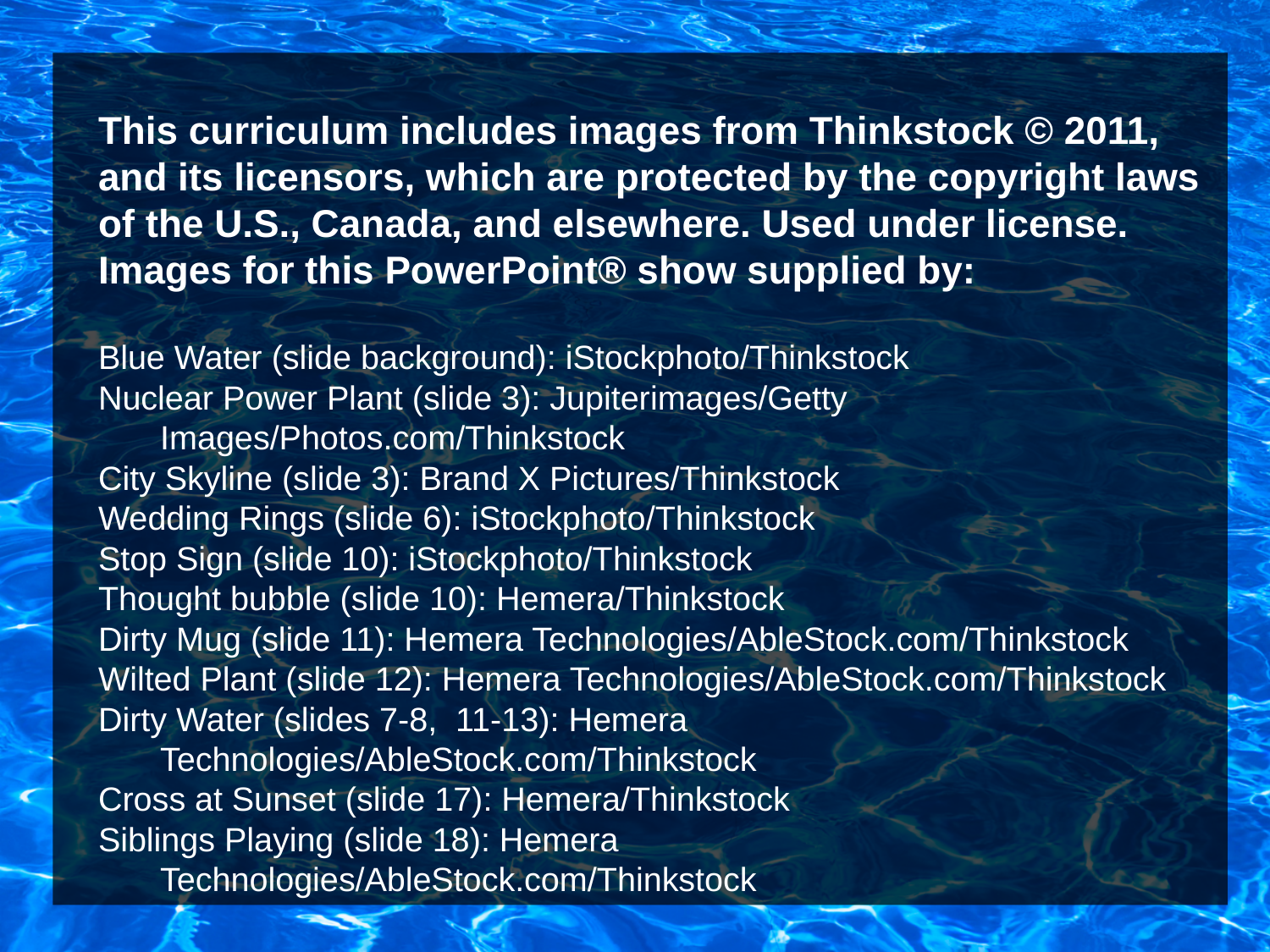

This curriculum includes images from Thinkstock © 2011, and its licensors, which are protected by the copyright laws of the U.S., Canada, and elsewhere. Used under license. Images for this PowerPoint® show supplied by:

Blue Water (slide background): iStockphoto/Thinkstock
Nuclear Power Plant (slide 3): Jupiterimages/Getty Images/Photos.com/Thinkstock
City Skyline (slide 3): Brand X Pictures/Thinkstock
Wedding Rings (slide 6): iStockphoto/Thinkstock
Stop Sign (slide 10): iStockphoto/Thinkstock
Thought bubble (slide 10): Hemera/Thinkstock
Dirty Mug (slide 11): Hemera Technologies/AbleStock.com/Thinkstock
Wilted Plant (slide 12): Hemera Technologies/AbleStock.com/Thinkstock
Dirty Water (slides 7-8,  11-13): Hemera Technologies/AbleStock.com/Thinkstock
Cross at Sunset (slide 17): Hemera/Thinkstock
Siblings Playing (slide 18): Hemera Technologies/AbleStock.com/Thinkstock